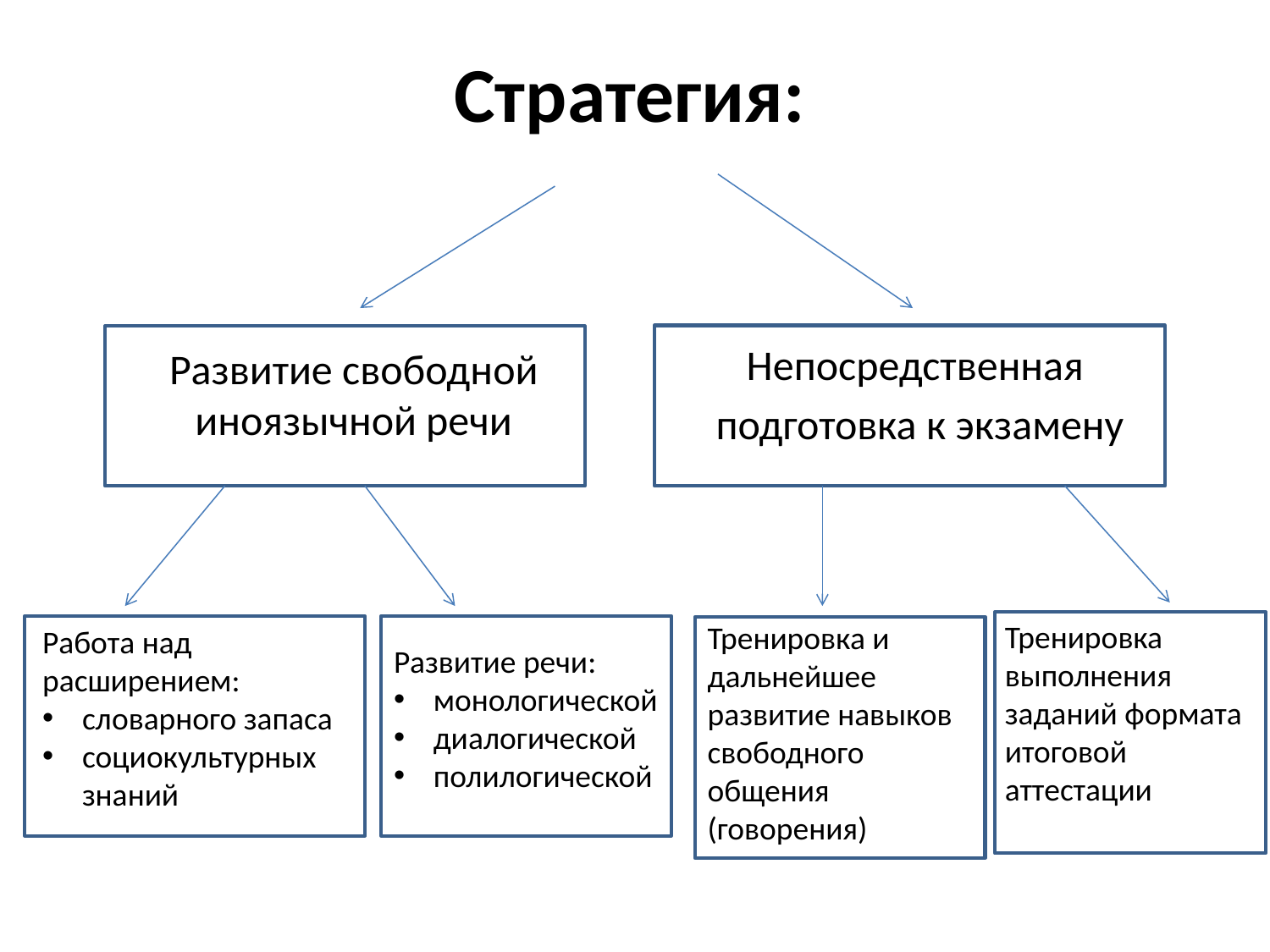

# Стратегия:

Непосредственная
подготовка к экзамену

     Развитие свободной иноязычной речи
Тренировка выполнения заданий формата итоговой аттестации
Тренировка и дальнейшее развитие навыков свободного общения (говорения)

Работа над расширением:
словарного запаса
социокультурных знаний

Развитие речи:
монологической
диалогической
полилогической